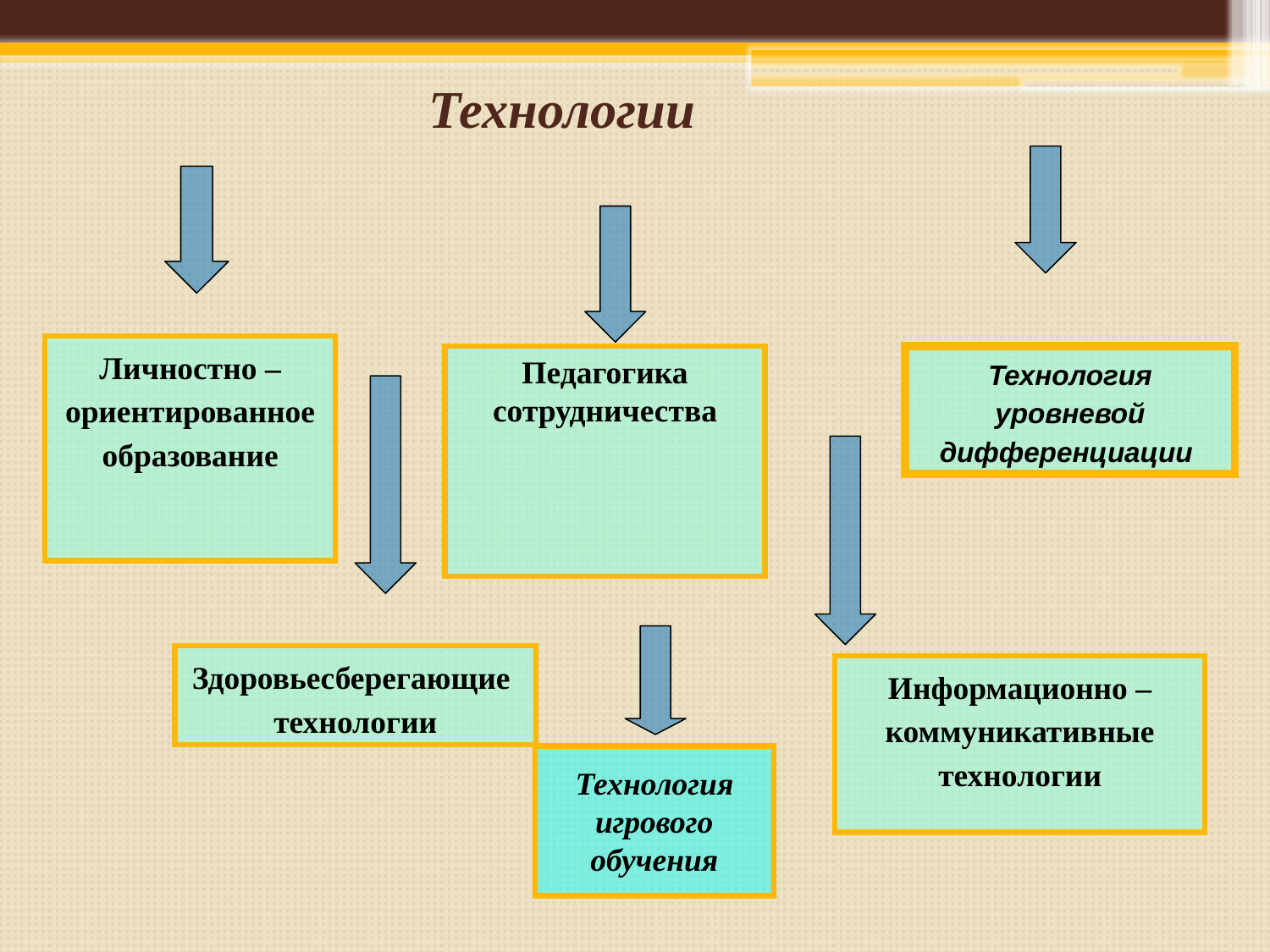

Технологии

Личностно – ориентированное образование
Педагогика
сотрудничества

Технология уровневой дифференциации

Здоровьесберегающие  технологии
Информационно –
коммуникативные
технологии
Технология
игрового
 обучения